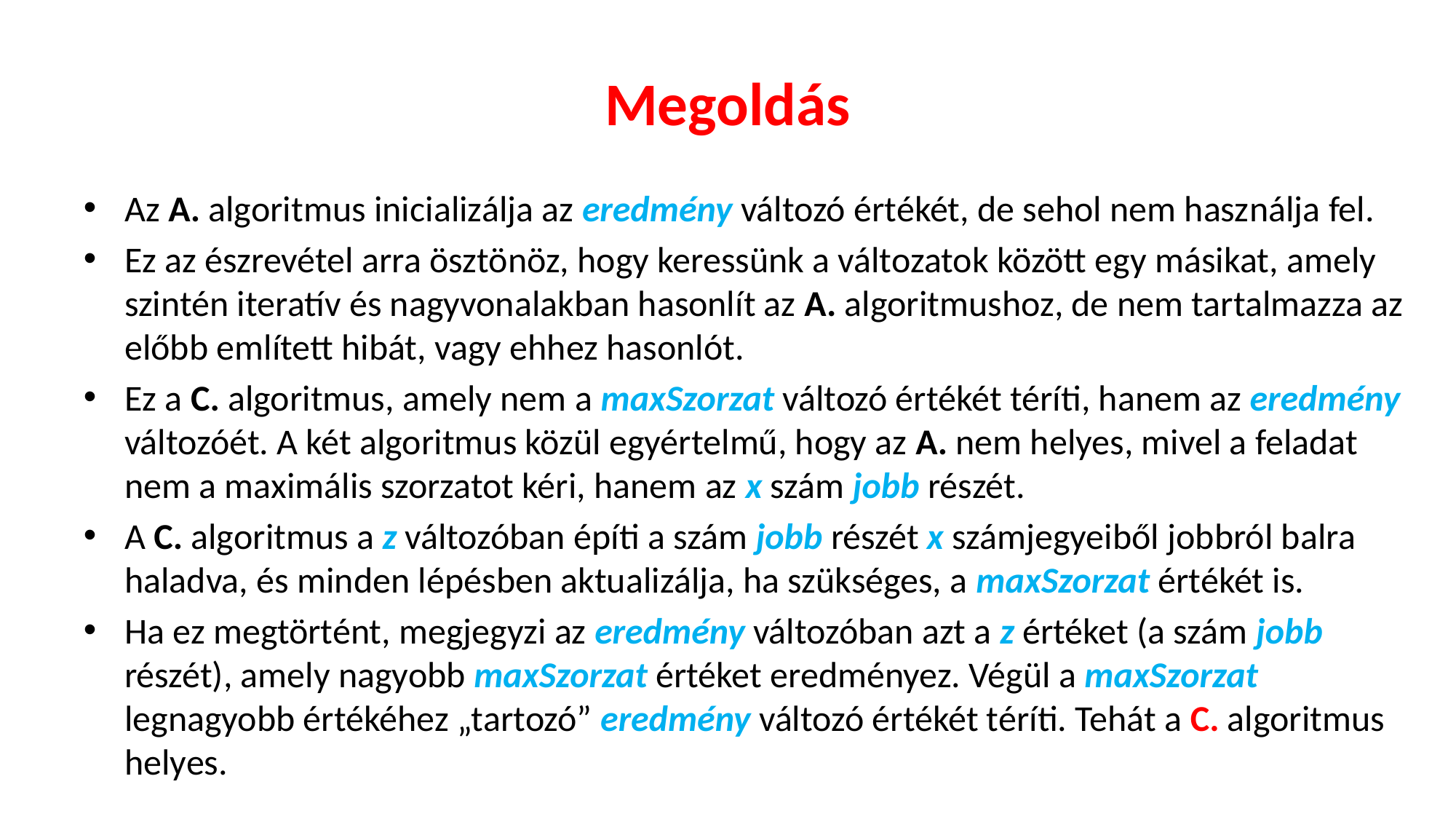

# Megoldás
Az A. algoritmus inicializálja az eredmény változó értékét, de sehol nem hasz­nálja fel.
Ez az észrevétel arra ösztönöz, hogy keressünk a változatok között egy másikat, amely szintén iteratív és nagyvonalakban hasonlít az A. algoritmushoz, de nem tartalmazza az előbb említett hibát, vagy ehhez hasonlót.
Ez a C. algorit­mus, amely nem a maxSzorzat változó értékét téríti, hanem az eredmény változó­ét. A két algoritmus közül egyértelmű, hogy az A. nem helyes, mivel a feladat nem a maximális szorzatot kéri, hanem az x szám jobb részét.
A C. algoritmus a z változóban építi a szám jobb részét x számjegyeiből jobbról balra haladva, és minden lépésben aktualizálja, ha szükséges, a maxSzorzat értékét is.
Ha ez meg­történt, megjegyzi az eredmény változóban azt a z értéket (a szám jobb részét), amely nagyobb maxSzorzat értéket eredményez. Végül a maxSzorzat legnagyobb értékéhez „tartozó” eredmény változó értékét téríti. Tehát a C. algoritmus helyes.